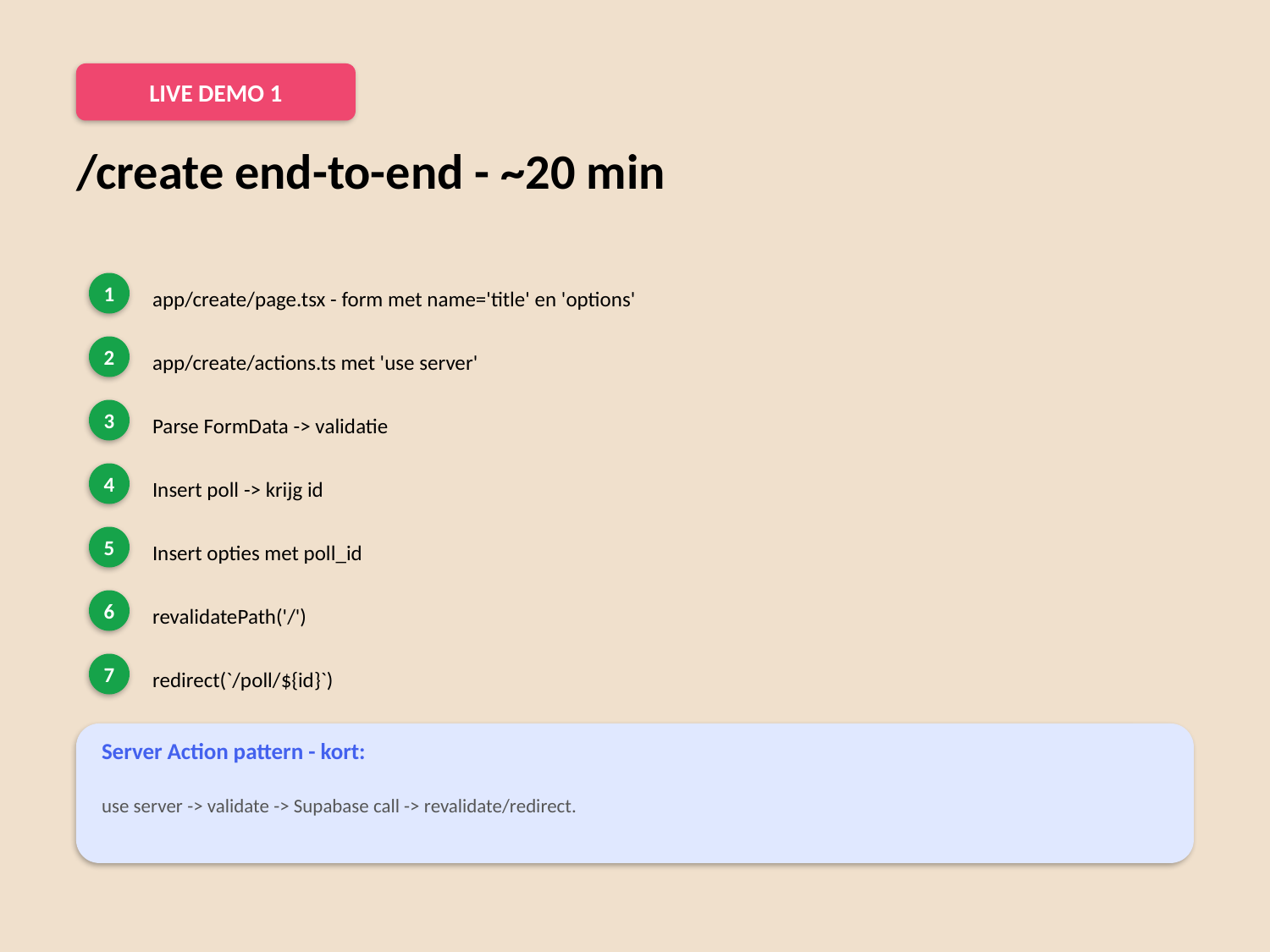

LIVE DEMO 1
/create end-to-end - ~20 min

1
app/create/page.tsx - form met name='title' en 'options'

2
app/create/actions.ts met 'use server'

3
Parse FormData -> validatie

4
Insert poll -> krijg id

5
Insert opties met poll_id

6
revalidatePath('/')

7
redirect(`/poll/${id}`)

Server Action pattern - kort:
use server -> validate -> Supabase call -> revalidate/redirect.